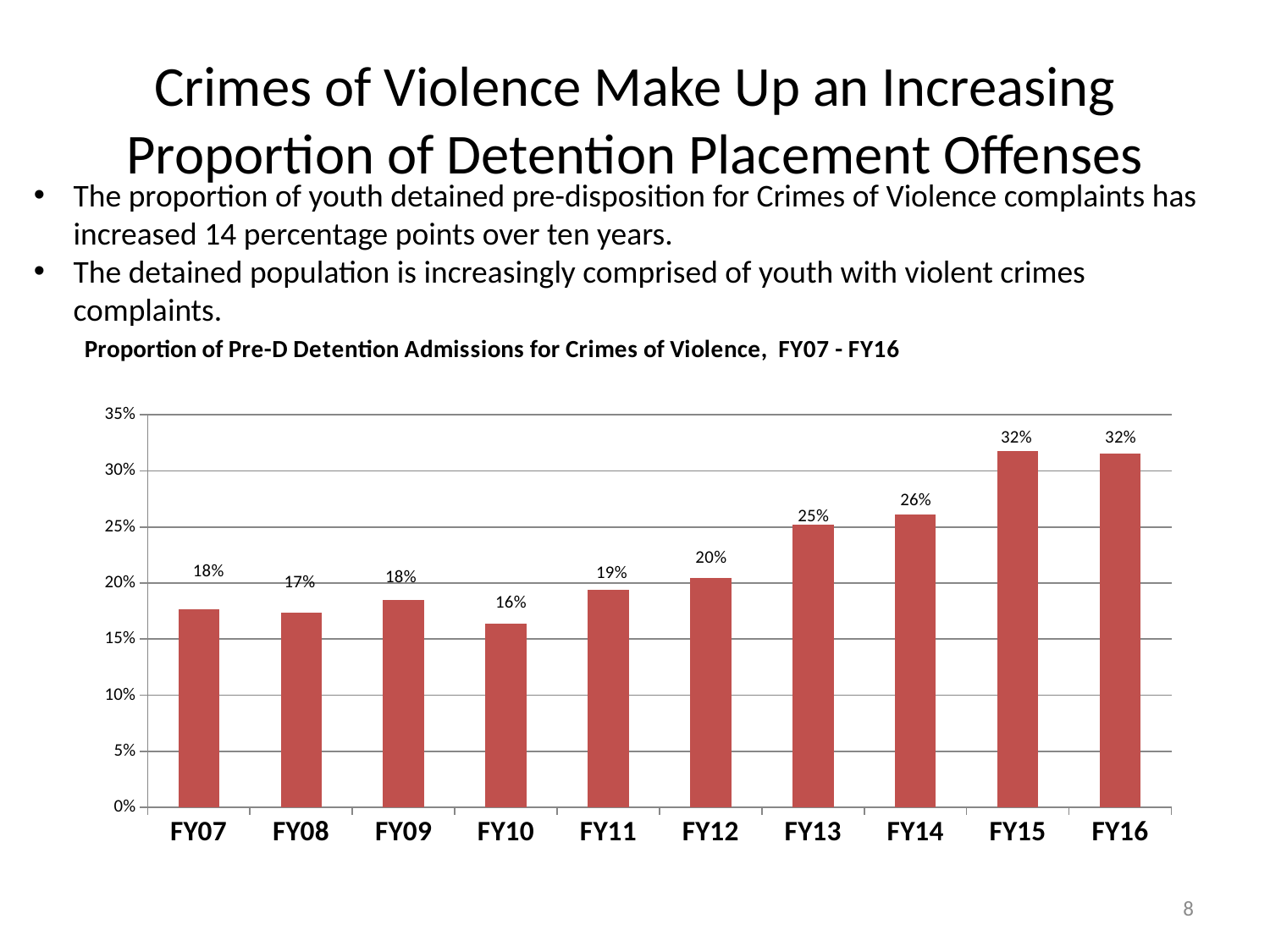

# Crimes of Violence Make Up an Increasing Proportion of Detention Placement Offenses
The proportion of youth detained pre-disposition for Crimes of Violence complaints has increased 14 percentage points over ten years.
The detained population is increasingly comprised of youth with violent crimes complaints.

### Chart

| Category | Crime of Violence |
|---|---|
| FY16 | 0.31534883720930235 |
| FY15 | 0.3176123802505527 |
| FY14 | 0.2610316967060286 |
| FY13 | 0.2517916865742953 |
| FY12 | 0.20462478184991273 |
| FY11 | 0.19403649310191368 |
| FY10 | 0.16414230362803806 |
| FY09 | 0.1849981968986657 |
| FY08 | 0.17353058776489405 |
| FY07 | 0.17647058823529413 |
8